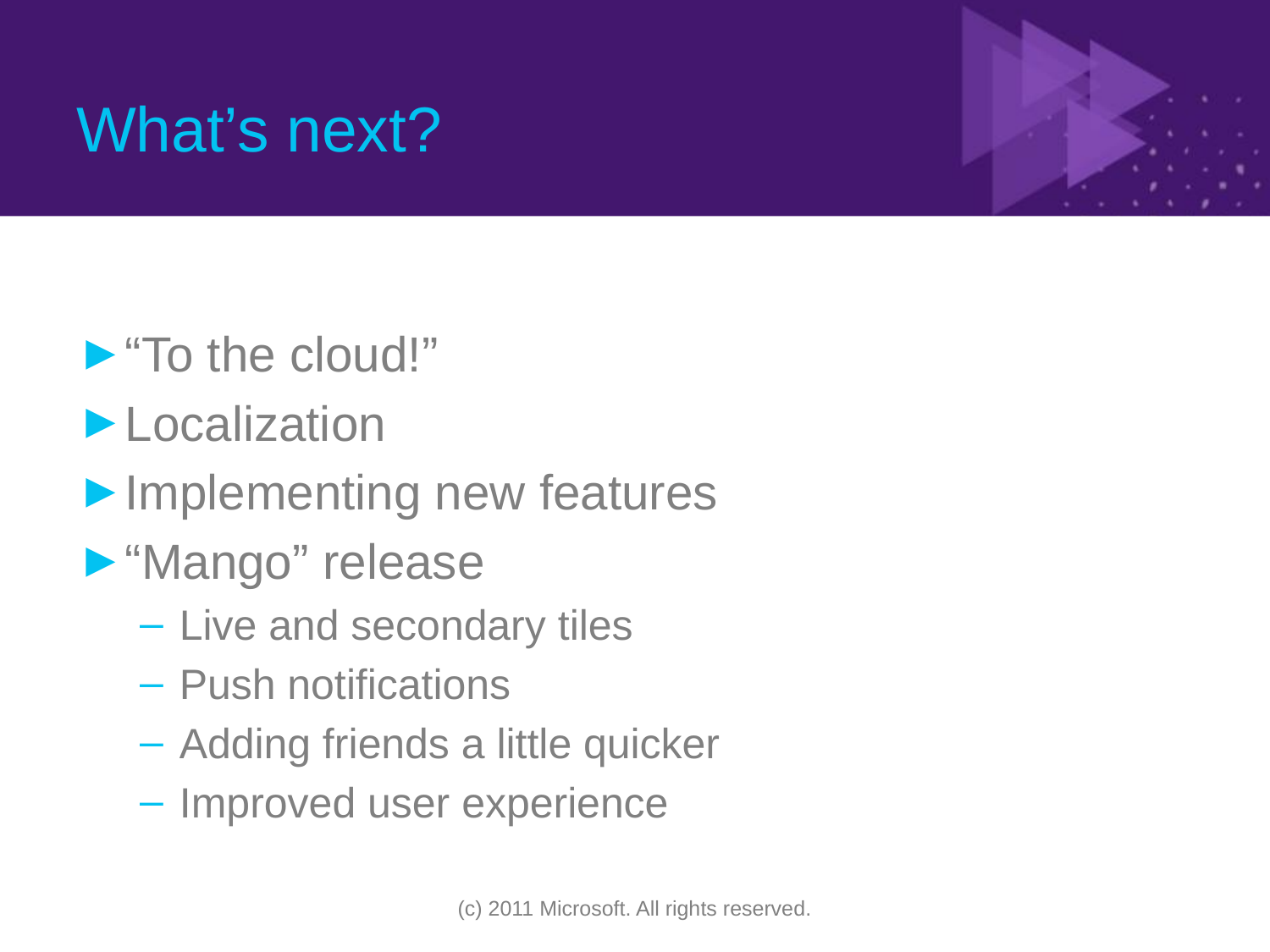

# What’s next?
“To the cloud!”
Localization
Implementing new features
“Mango” release
Live and secondary tiles
Push notifications
Adding friends a little quicker
Improved user experience
(c) 2011 Microsoft. All rights reserved.